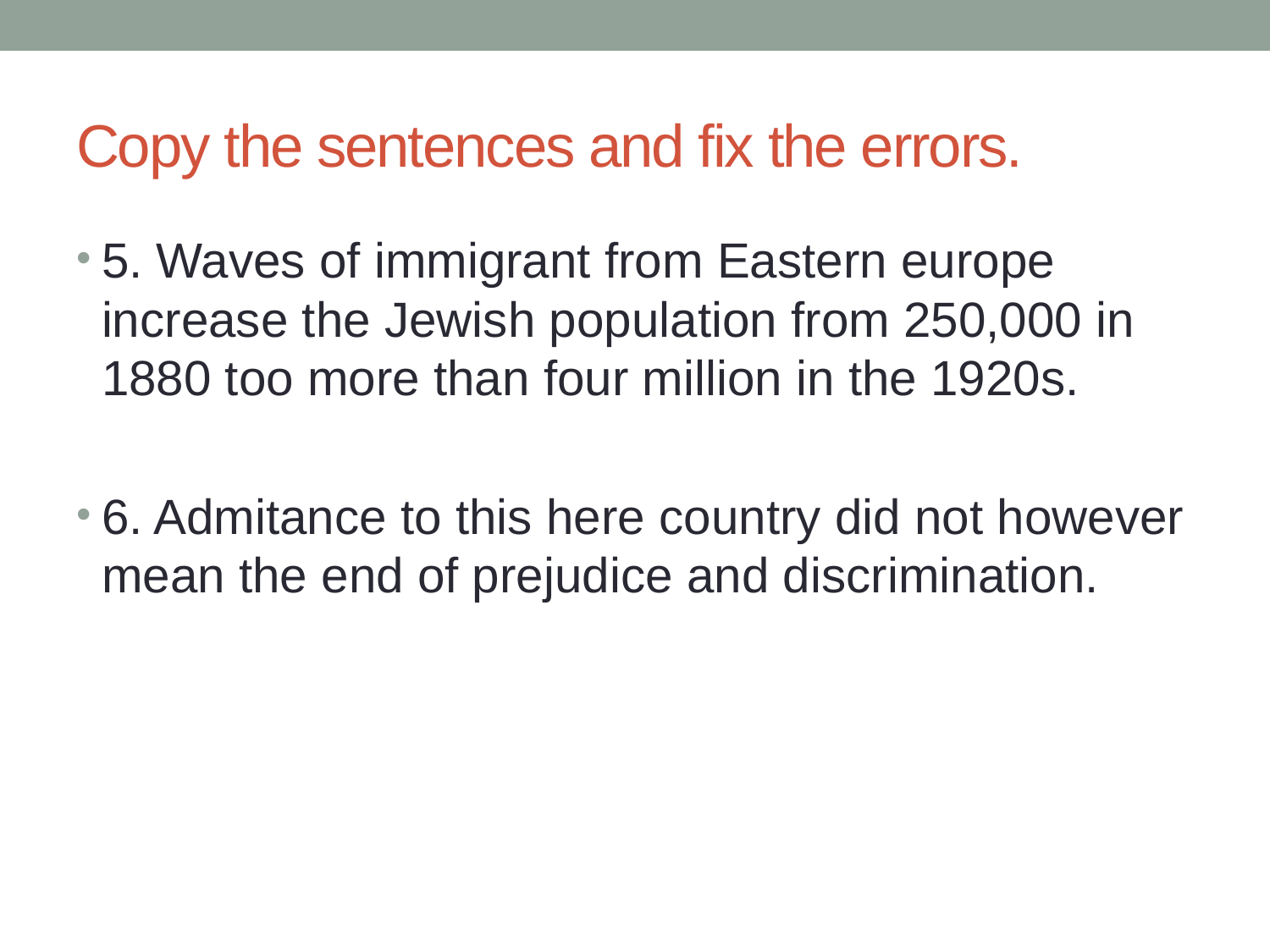

# Copy the sentences and fix the errors.
5. Waves of immigrant from Eastern europe increase the Jewish population from 250,000 in 1880 too more than four million in the 1920s.

6. Admitance to this here country did not however mean the end of prejudice and discrimination.